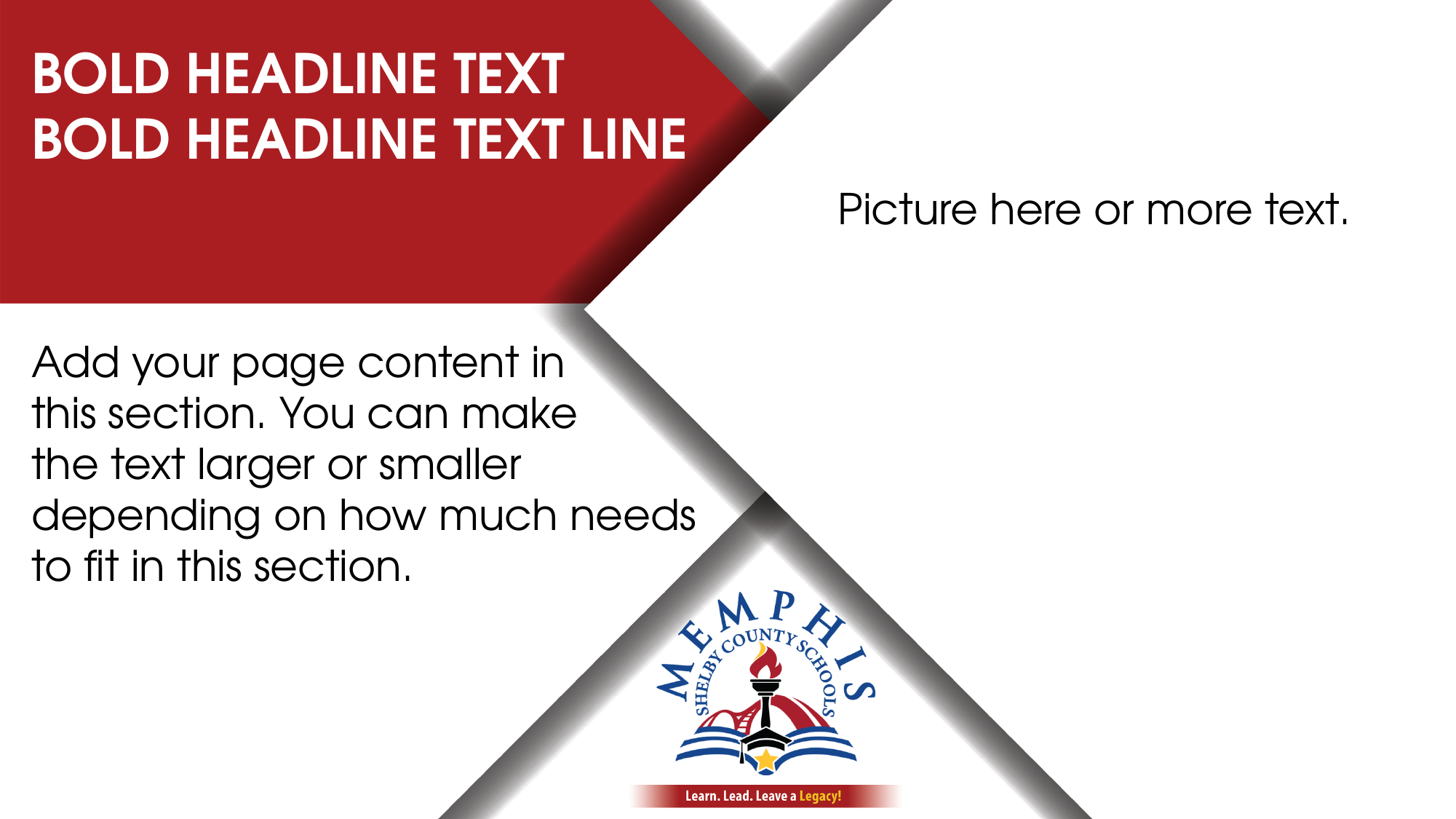

BOLD HEADLINE TEXT
BOLD HEADLINE TEXT LINE
Picture here or more text.
Add your page content in
this section. You can make
the text larger or smaller
depending on how much needs
to fit in this section.